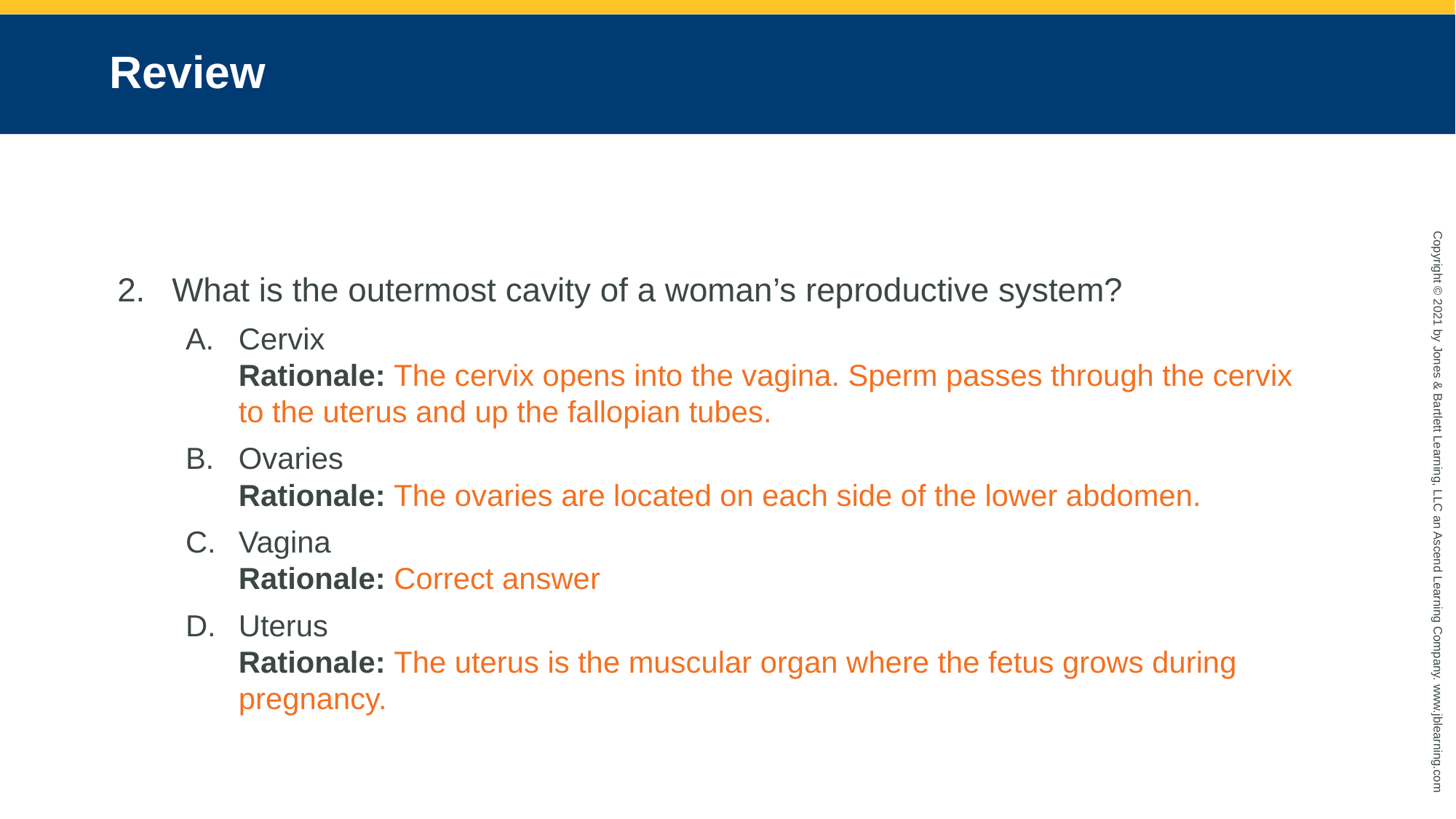

# Review
What is the outermost cavity of a woman’s reproductive system?
Cervix
Rationale: The cervix opens into the vagina. Sperm passes through the cervix to the uterus and up the fallopian tubes.
Ovaries
Rationale: The ovaries are located on each side of the lower abdomen.
Vagina
Rationale: Correct answer
Uterus
Rationale: The uterus is the muscular organ where the fetus grows during pregnancy.